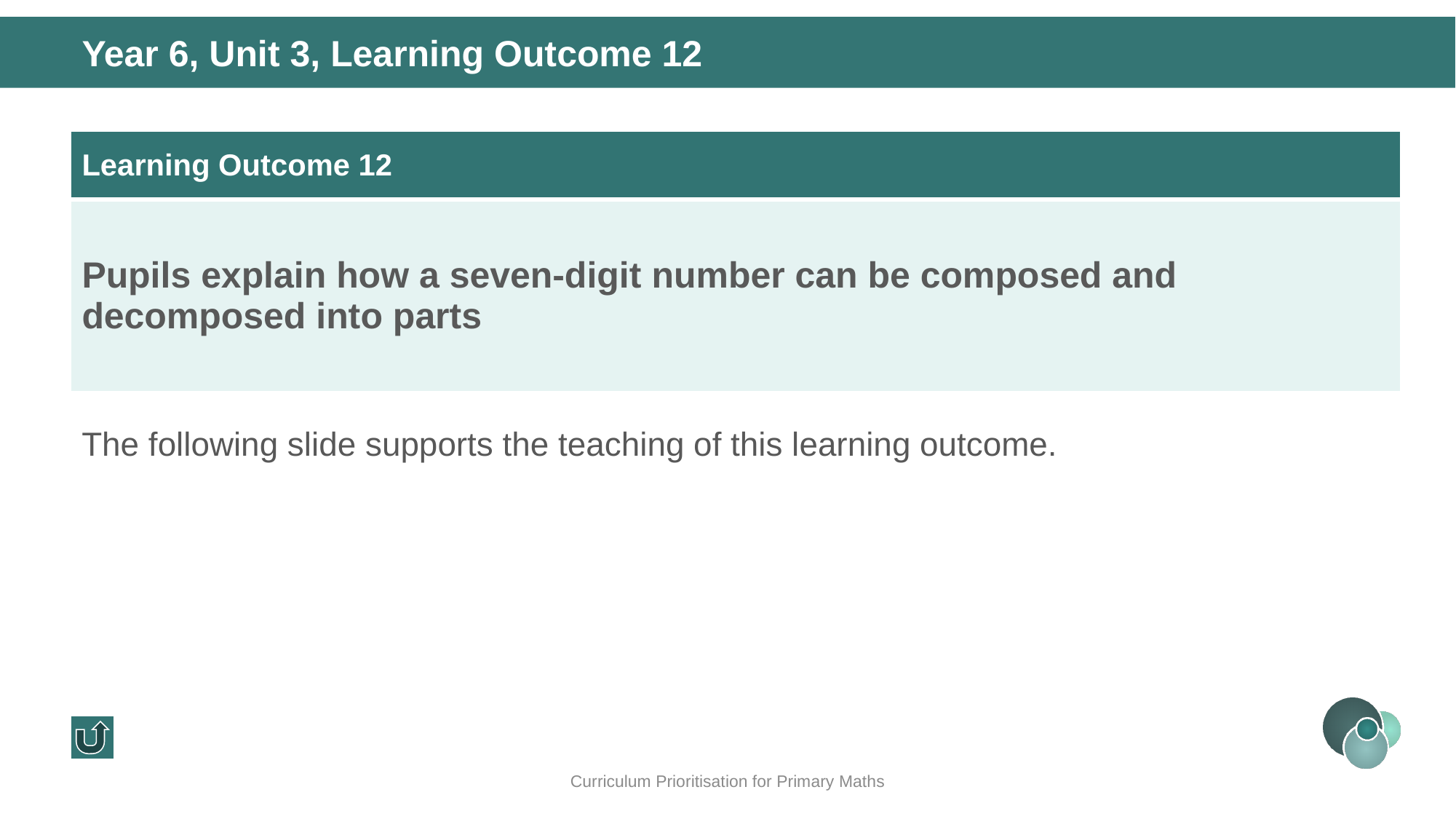

Year 6, Unit 3, Learning Outcome 12
| Learning Outcome 12 |
| --- |
| Pupils explain how a seven-digit number can be composed and decomposed into parts |
The following slide supports the teaching of this learning outcome.

Curriculum Prioritisation for Primary Maths